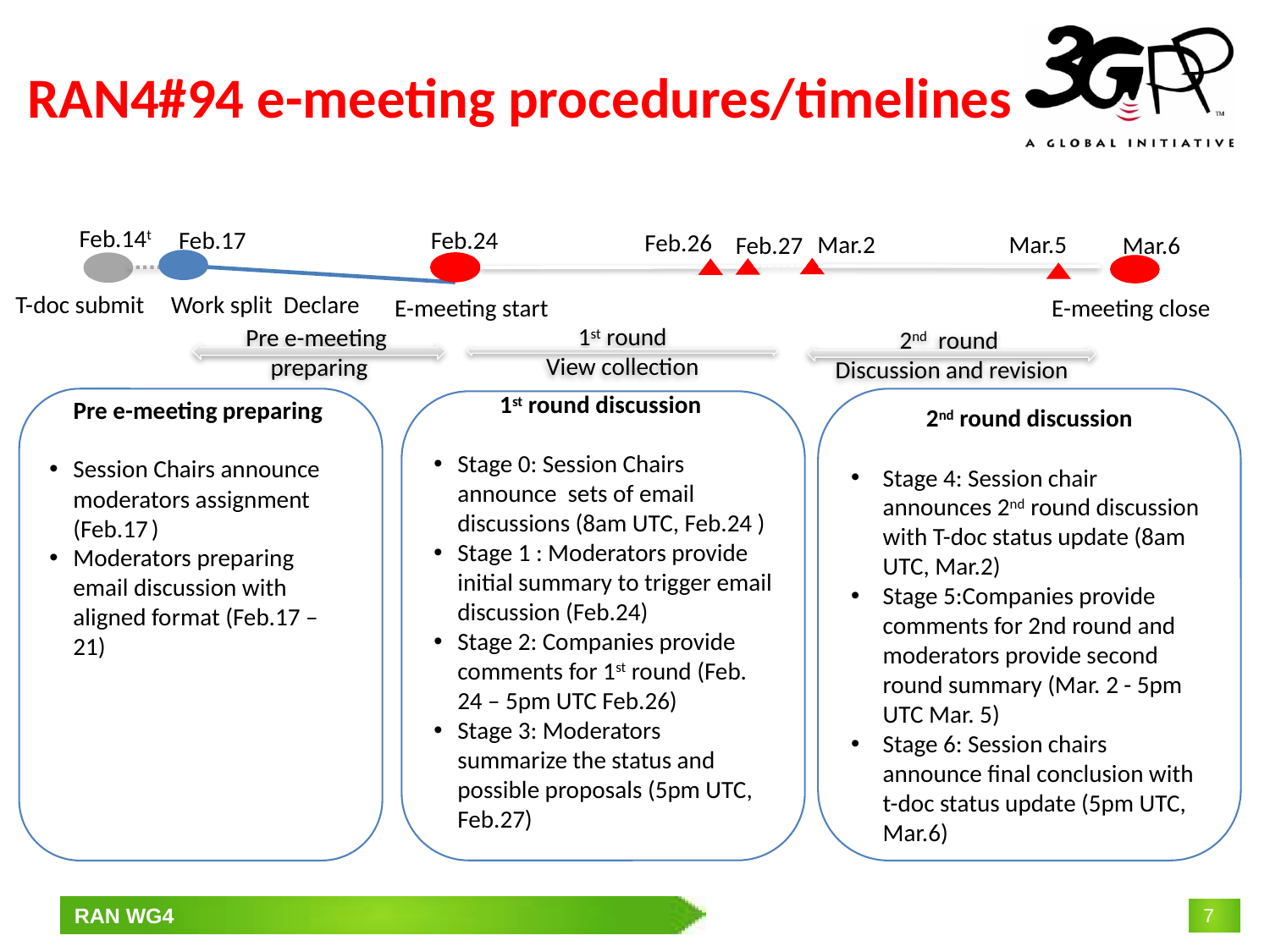

# RAN4#94 e-meeting procedures/timelines
Feb.14t
Feb.17
Feb.24
Feb.26
Mar.2
Mar.5
Feb.27
Mar.6

Work split  Declare
T-doc submit
E-meeting start
E-meeting close
Pre e-meeting  preparing
1st round
View collection
2nd  round
Discussion and revision

Pre e-meeting preparing

Session Chairs announce moderators assignment (Feb.17 )
Moderators preparing email discussion with aligned format (Feb.17 – 21)

2nd round discussion

Stage 4: Session chair announces 2nd round discussion with T-doc status update (8am UTC, Mar.2)
Stage 5:Companies provide comments for 2nd round and moderators provide second round summary (Mar. 2 - 5pm UTC Mar. 5)
Stage 6: Session chairs announce final conclusion with t-doc status update (5pm UTC, Mar.6)

1st round discussion

Stage 0: Session Chairs announce  sets of email discussions (8am UTC, Feb.24 )
Stage 1 : Moderators provide initial summary to trigger email discussion (Feb.24)
Stage 2: Companies provide comments for 1st round (Feb. 24 – 5pm UTC Feb.26)
Stage 3: Moderators summarize the status and possible proposals (5pm UTC, Feb.27)